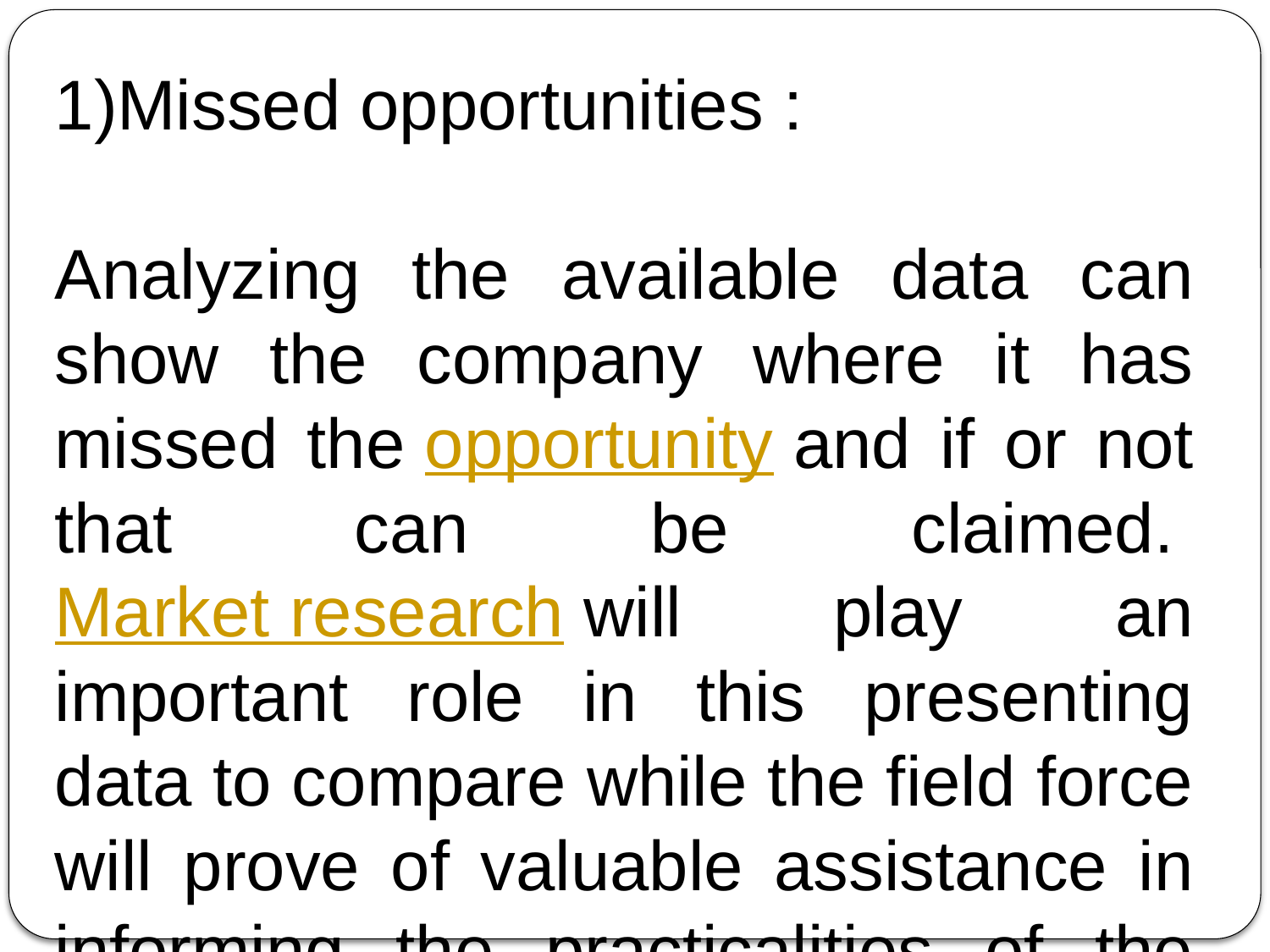

Missed opportunities :

Analyzing the available data can show the company where it has missed the opportunity and if or not that can be claimed. Market research will play an important role in this presenting data to compare while the field force will prove of valuable assistance in informing the practicalities of the situation.